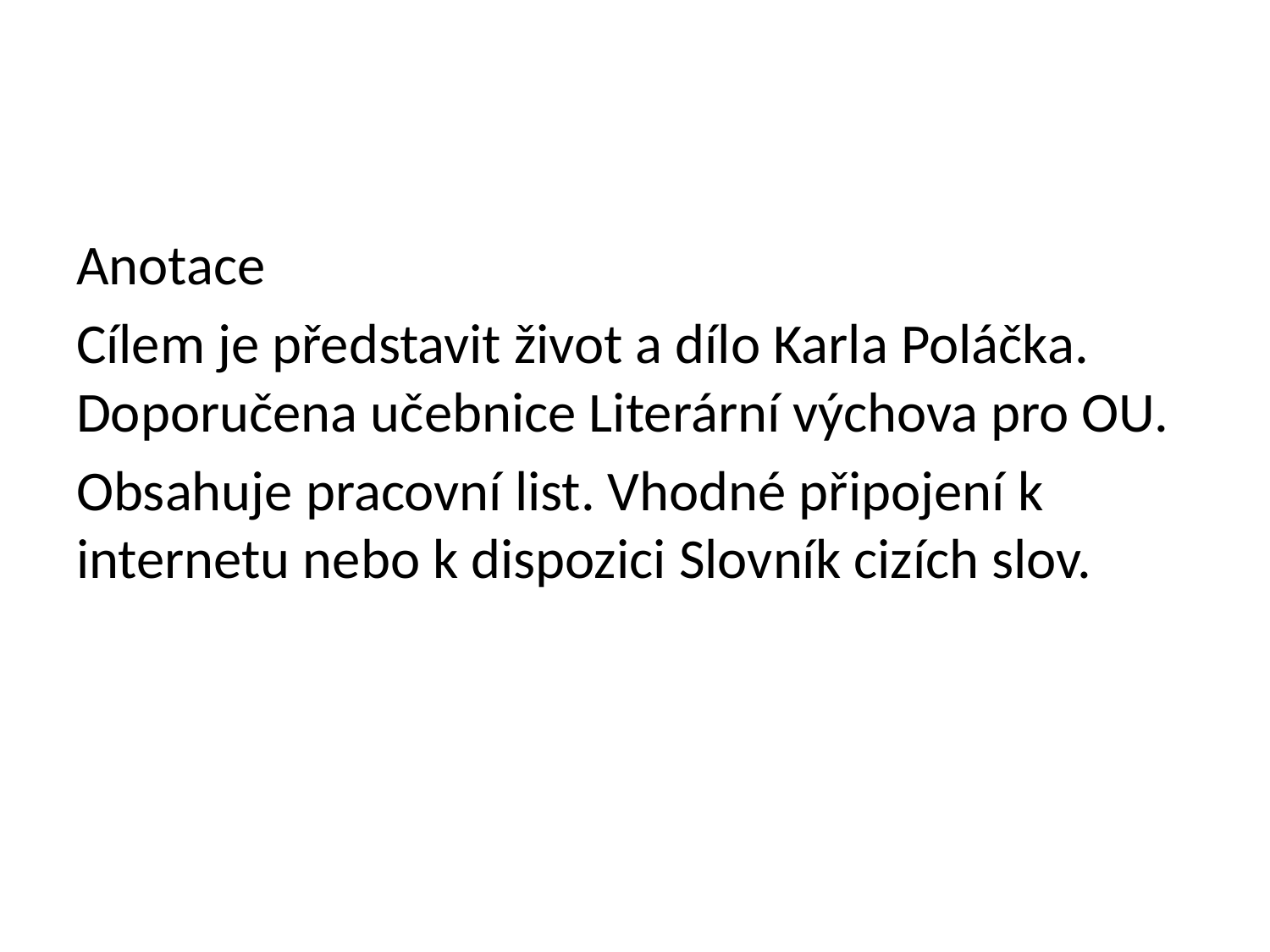

Anotace
Cílem je představit život a dílo Karla Poláčka.  Doporučena učebnice Literární výchova pro OU.
Obsahuje pracovní list. Vhodné připojení k internetu nebo k dispozici Slovník cizích slov.